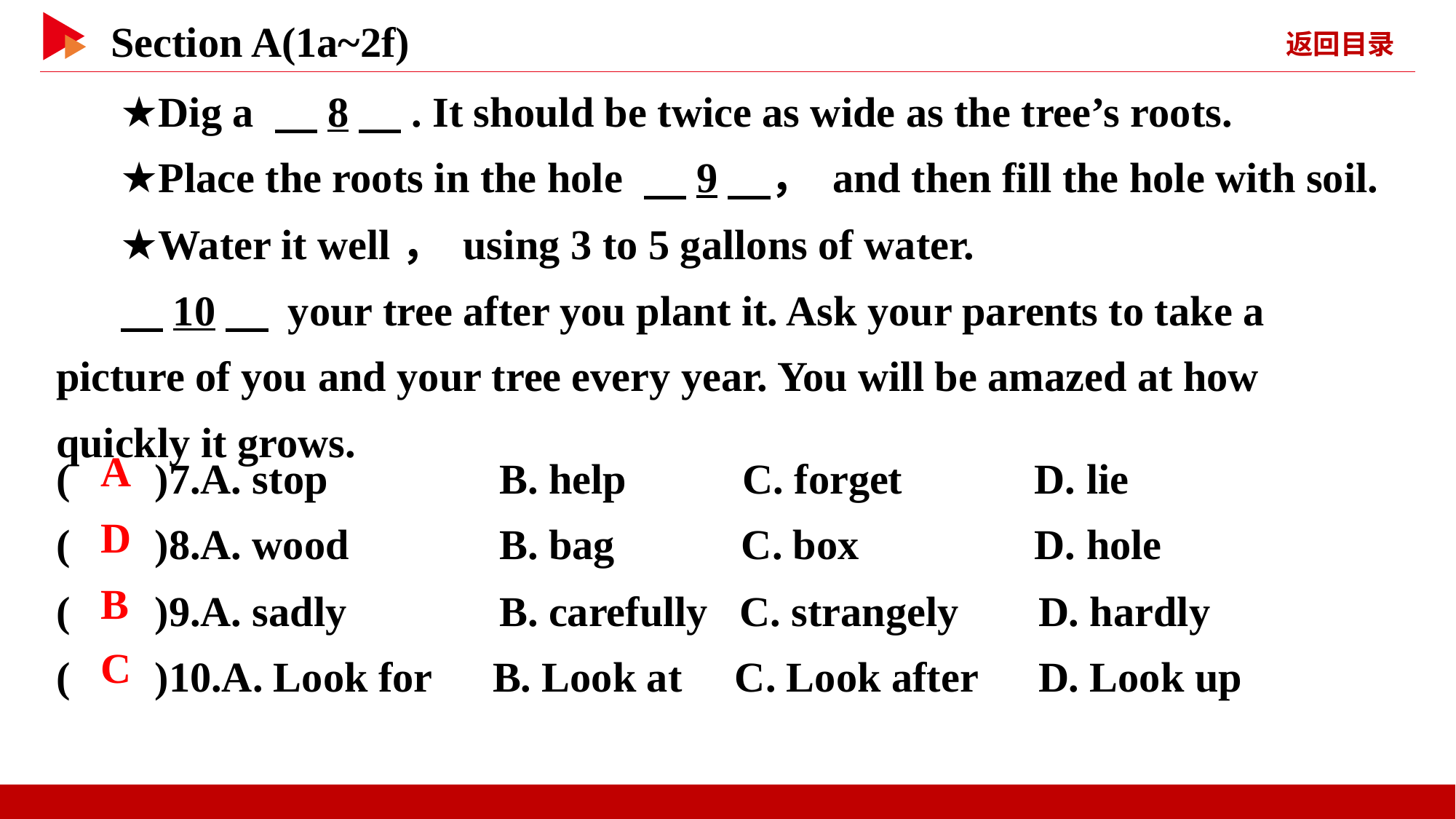

★Dig a 　8　. It should be twice as wide as the tree’s roots.
★Place the roots in the hole 　9　， and then fill the hole with soil.
★Water it well， using 3 to 5 gallons of water.
　10　 your tree after you plant it. Ask your parents to take a picture of you and your tree every year. You will be amazed at how quickly it grows.
(        )7.A. stop	           B. help           C. forget	          D. lie
(        )8.A. wood	           B. bag            C. box	          D. hole
(        )9.A. sadly	           B. carefully   C. strangely 	D. hardly
(        )10.A. Look for	B. Look at     C. Look after	D. Look up
   A
   D
   B
   C